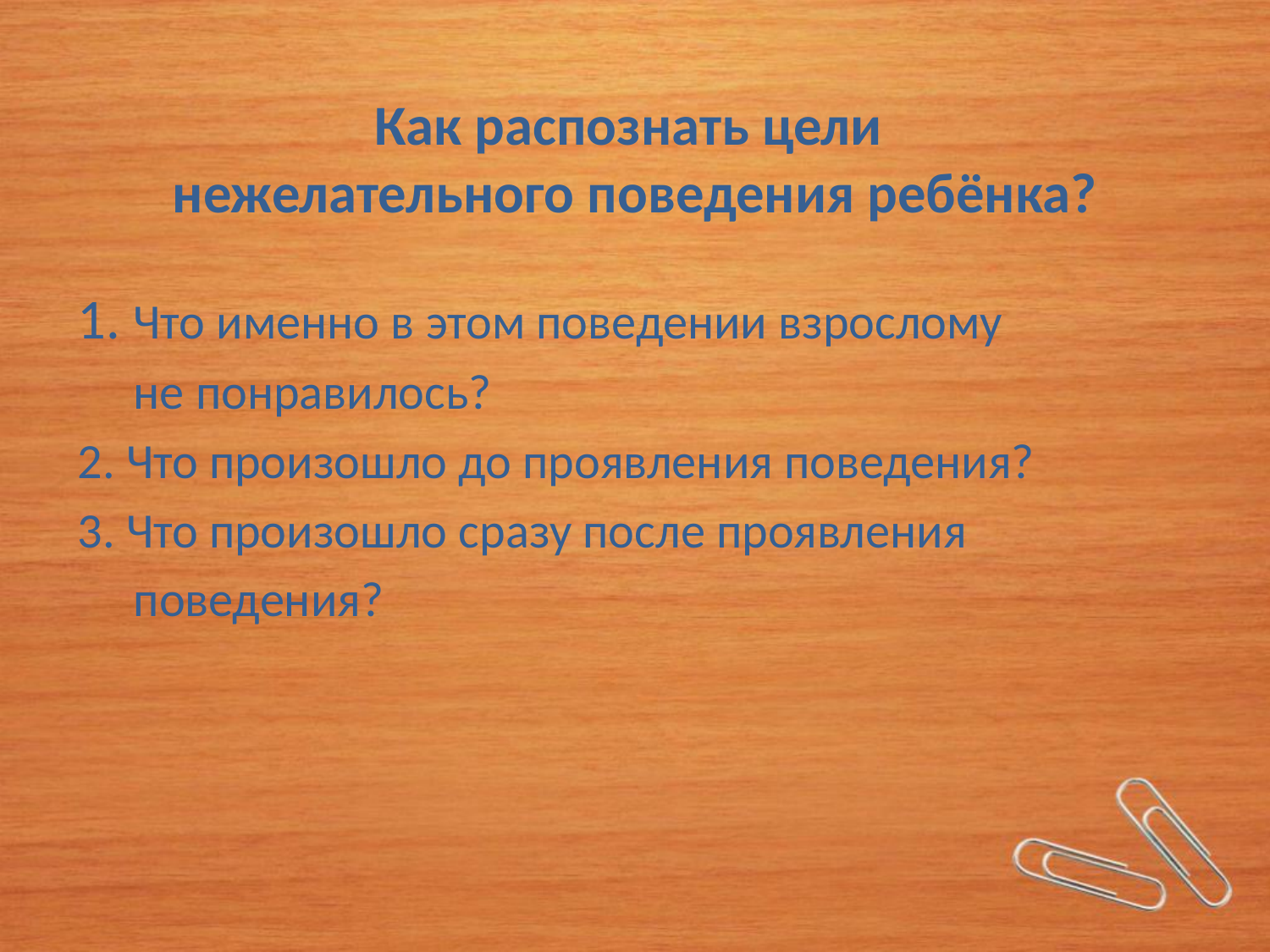

# Как распознать цели нежелательного поведения ребёнка?
1. Что именно в этом поведении взрослому
     не понравилось?
2. Что произошло до проявления поведения?
3. Что произошло сразу после проявления
     поведения?